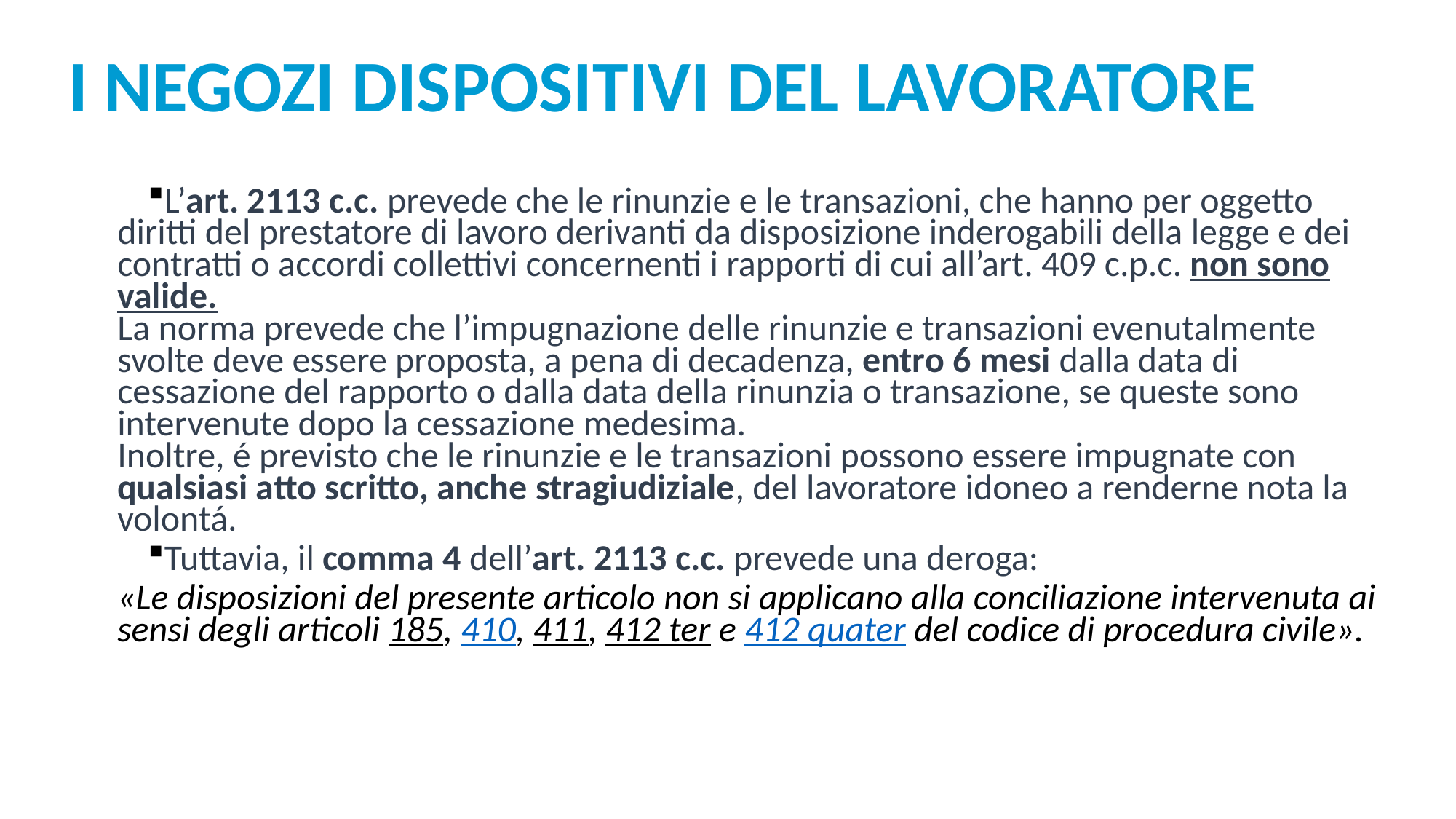

I negozi dispositivi del lavoratore
L’art. 2113 c.c. prevede che le rinunzie e le transazioni, che hanno per oggetto diritti del prestatore di lavoro derivanti da disposizione inderogabili della legge e dei contratti o accordi collettivi concernenti i rapporti di cui all’art. 409 c.p.c. non sono valide.
La norma prevede che l’impugnazione delle rinunzie e transazioni evenutalmente svolte deve essere proposta, a pena di decadenza, entro 6 mesi dalla data di cessazione del rapporto o dalla data della rinunzia o transazione, se queste sono intervenute dopo la cessazione medesima.
Inoltre, é previsto che le rinunzie e le transazioni possono essere impugnate con qualsiasi atto scritto, anche stragiudiziale, del lavoratore idoneo a renderne nota la volontá.
Tuttavia, il comma 4 dell’art. 2113 c.c. prevede una deroga:
«Le disposizioni del presente articolo non si applicano alla conciliazione intervenuta ai sensi degli articoli 185, 410, 411, 412 ter e 412 quater del codice di procedura civile».